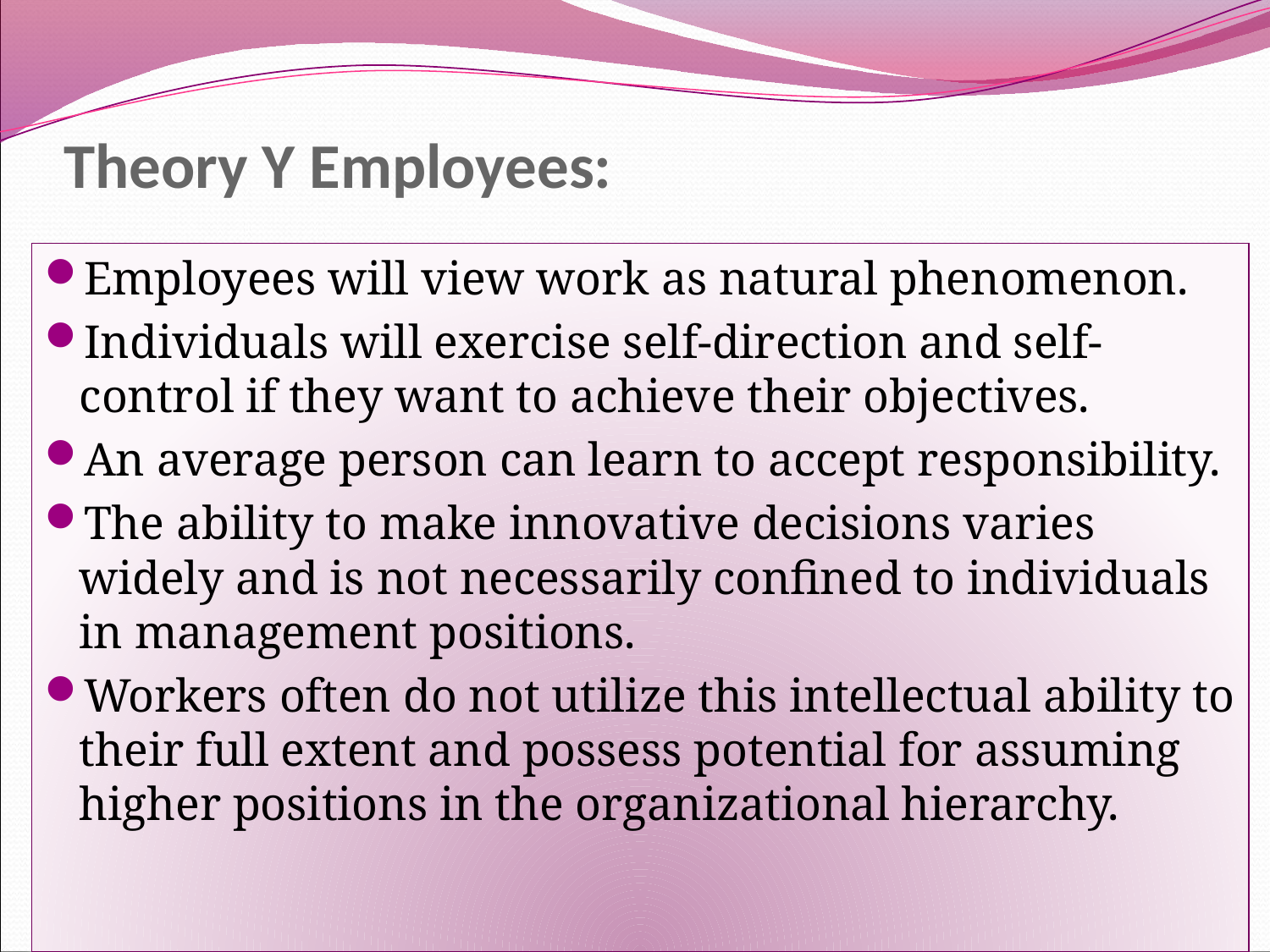

# Theory Y Employees:
Employees will view work as natural phenomenon.
Individuals will exercise self-direction and self-control if they want to achieve their objectives.
An average person can learn to accept responsibility.
The ability to make innovative decisions varies widely and is not necessarily confined to individuals in management positions.
Workers often do not utilize this intellectual ability to their full extent and possess potential for assuming higher positions in the organizational hierarchy.